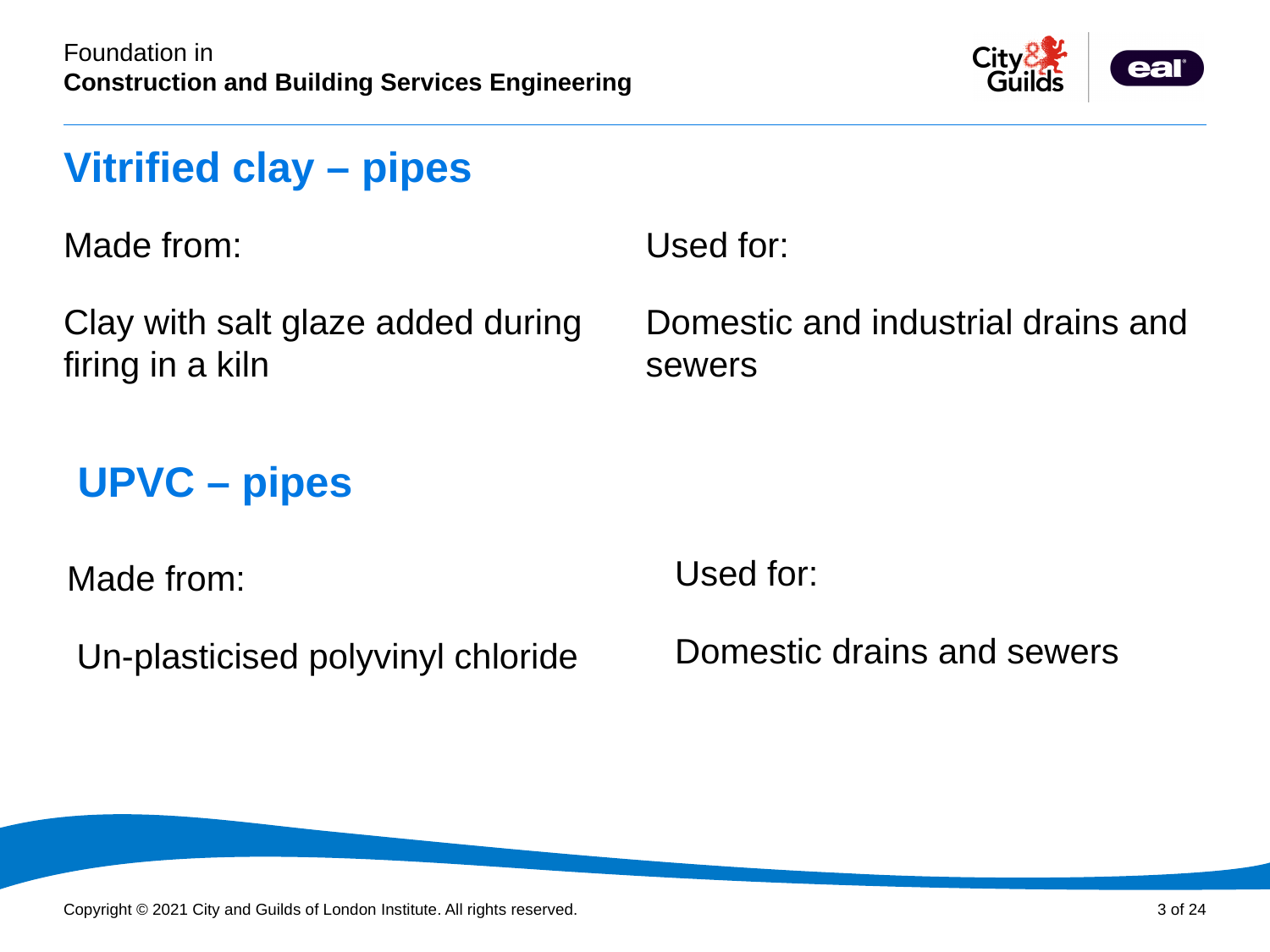

# Vitrified clay – pipes
Made from:
Clay with salt glaze added during firing in a kiln

Used for:
Domestic and industrial drains and sewers

UPVC – pipes
Used for:
Domestic drains and sewers
Made from:
 Un-plasticised polyvinyl chloride